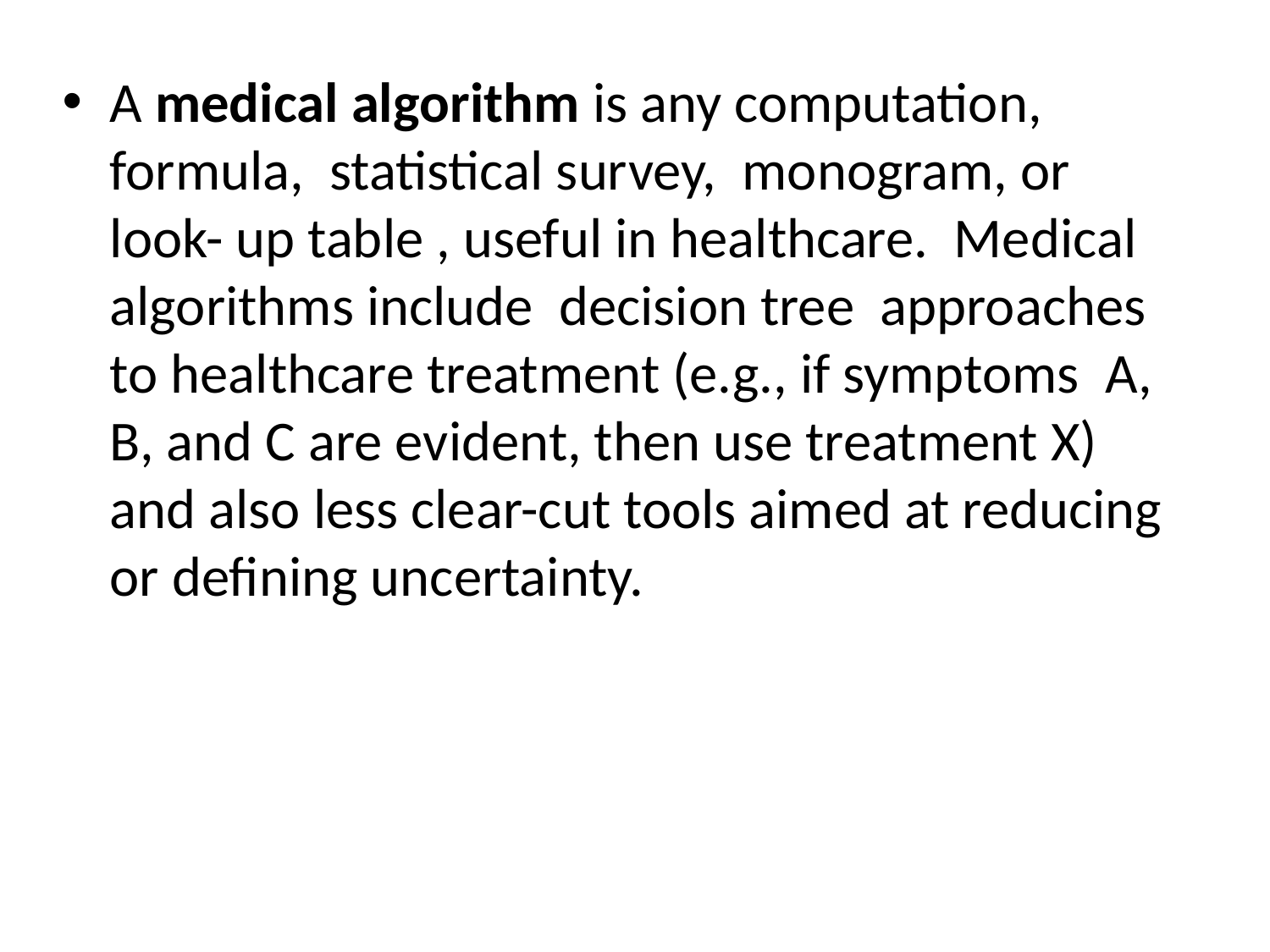

A medical algorithm is any computation, formula,  statistical survey,  monogram, or   look- up table , useful in healthcare.  Medical algorithms include  decision tree  approaches to healthcare treatment (e.g., if symptoms  A, B, and C are evident, then use treatment X) and also less clear-cut tools aimed at reducing or defining uncertainty.